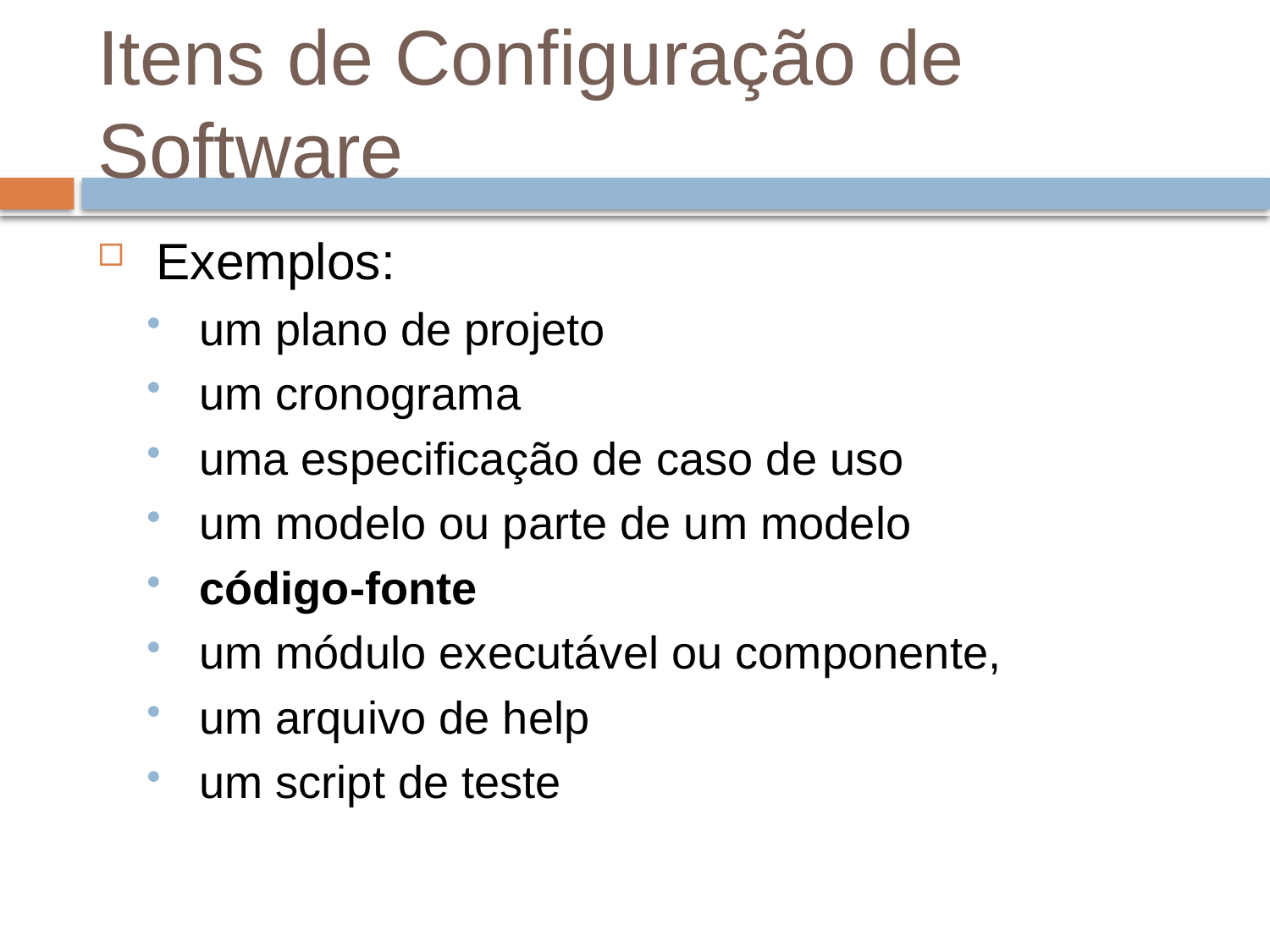

# Itens de Configuração de Software
 Exemplos:
 um plano de projeto
 um cronograma
 uma especificação de caso de uso
 um modelo ou parte de um modelo
 código-fonte
 um módulo executável ou componente,
 um arquivo de help
 um script de teste